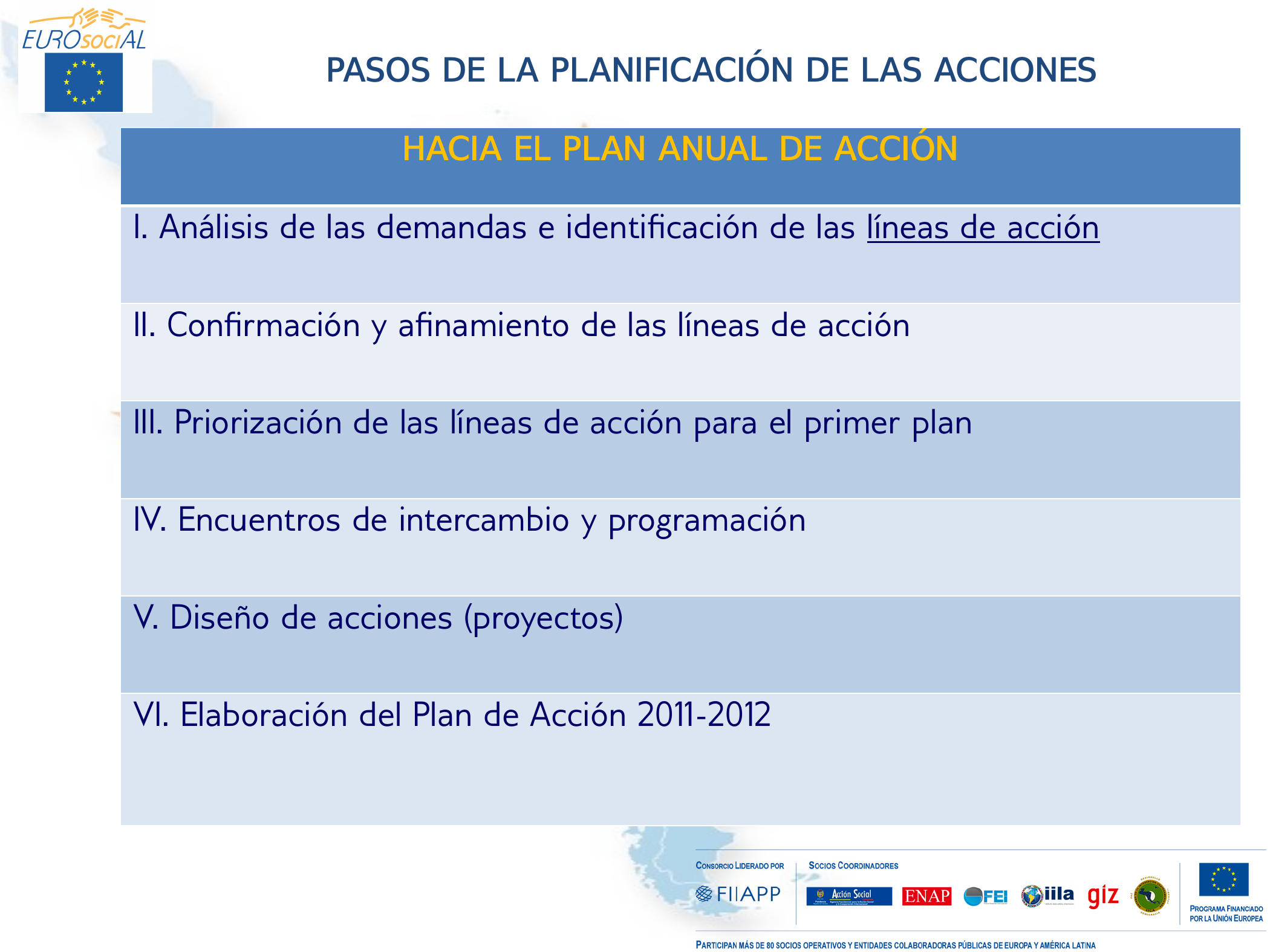

PASOS DE LA PLANIFICACIÓN DE LAS ACCIONES

| HACIA EL PLAN ANUAL DE ACCIÓN |
| --- |
| I. Análisis de las demandas e identificación de las líneas de acción |
| II. Confirmación y afinamiento de las líneas de acción |
| III. Priorización de las líneas de acción para el primer plan |
| IV. Encuentros de intercambio y programación |
| V. Diseño de acciones (proyectos) |
| VI. Elaboración del Plan de Acción 2011-2012 |